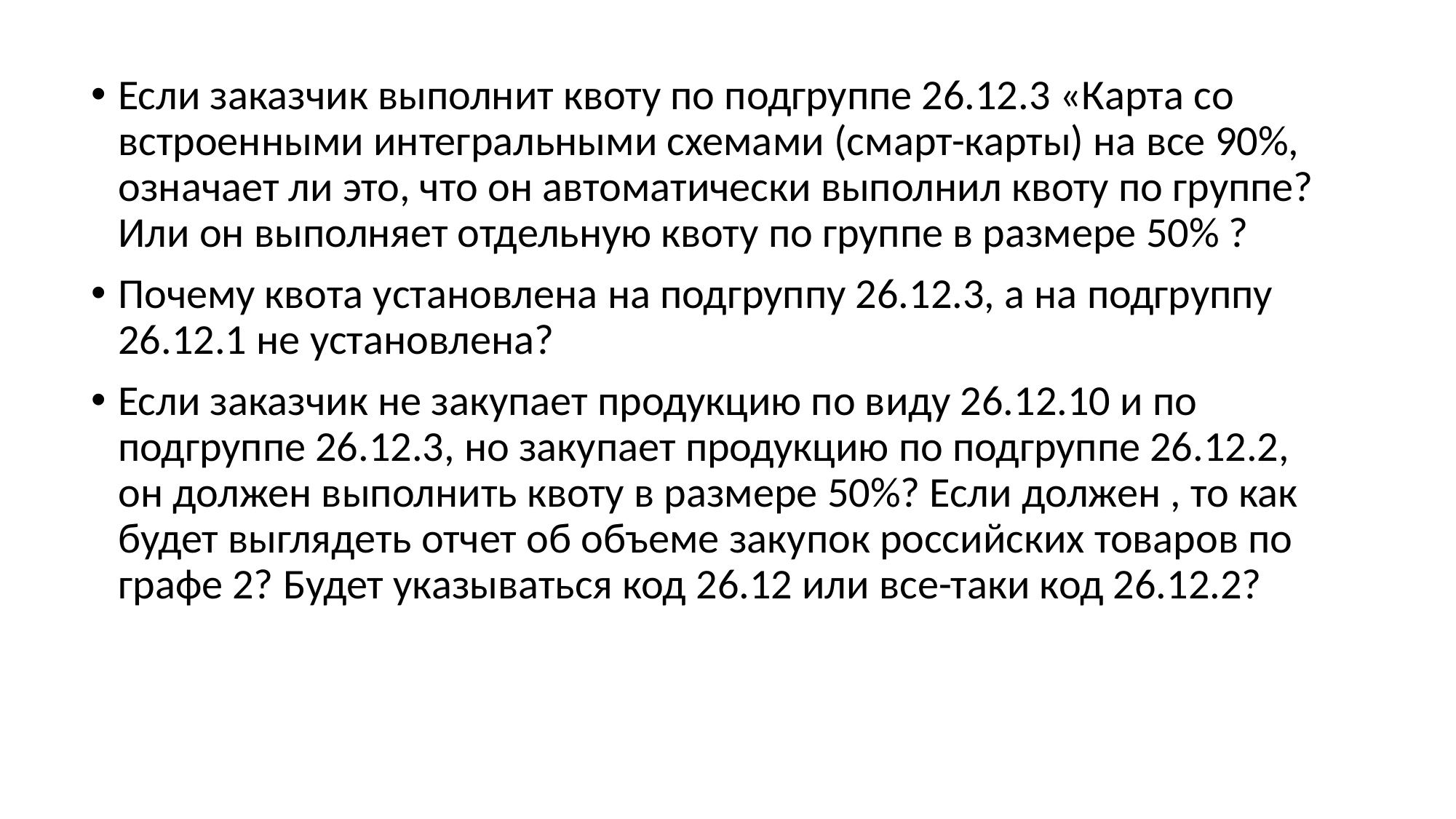

Если заказчик выполнит квоту по подгруппе 26.12.3 «Карта со встроенными интегральными схемами (смарт-карты) на все 90%, означает ли это, что он автоматически выполнил квоту по группе? Или он выполняет отдельную квоту по группе в размере 50% ?
Почему квота установлена на подгруппу 26.12.3, а на подгруппу 26.12.1 не установлена?
Если заказчик не закупает продукцию по виду 26.12.10 и по подгруппе 26.12.3, но закупает продукцию по подгруппе 26.12.2, он должен выполнить квоту в размере 50%? Если должен , то как будет выглядеть отчет об объеме закупок российских товаров по графе 2? Будет указываться код 26.12 или все-таки код 26.12.2?